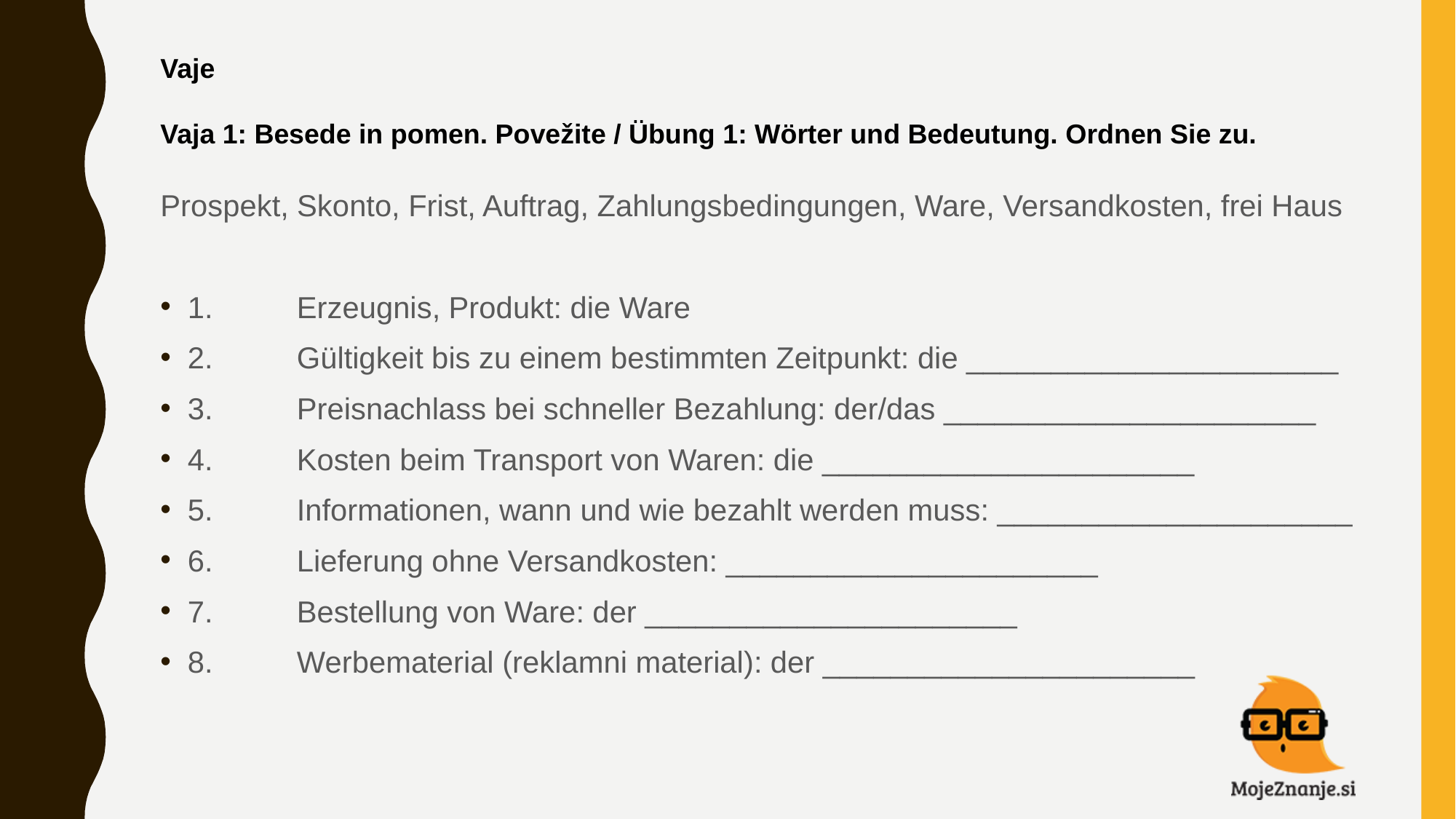

# Vaje   Vaja 1: Besede in pomen. Povežite / Übung 1: Wörter und Bedeutung. Ordnen Sie zu.
Prospekt, Skonto, Frist, Auftrag, Zahlungsbedingungen, Ware, Versandkosten, frei Haus

1.	Erzeugnis, Produkt: die Ware
2.	Gültigkeit bis zu einem bestimmten Zeitpunkt: die ______________________
3.	Preisnachlass bei schneller Bezahlung: der/das ______________________
4.	Kosten beim Transport von Waren: die ______________________
5.	Informationen, wann und wie bezahlt werden muss: _____________________
6.	Lieferung ohne Versandkosten: ______________________
7.	Bestellung von Ware: der ______________________
8.	Werbematerial (reklamni material): der ______________________